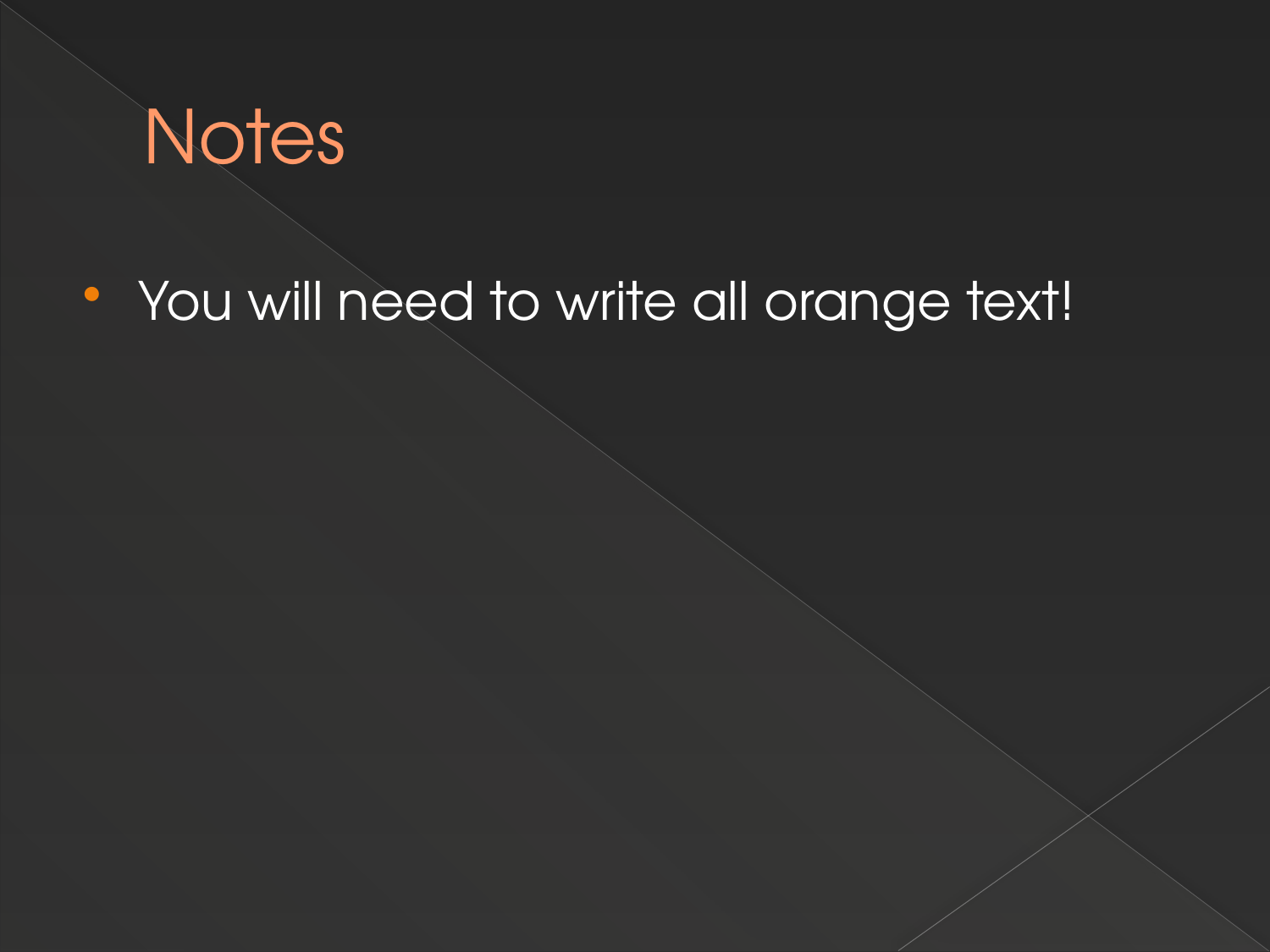

# Notes
You will need to write all orange text!